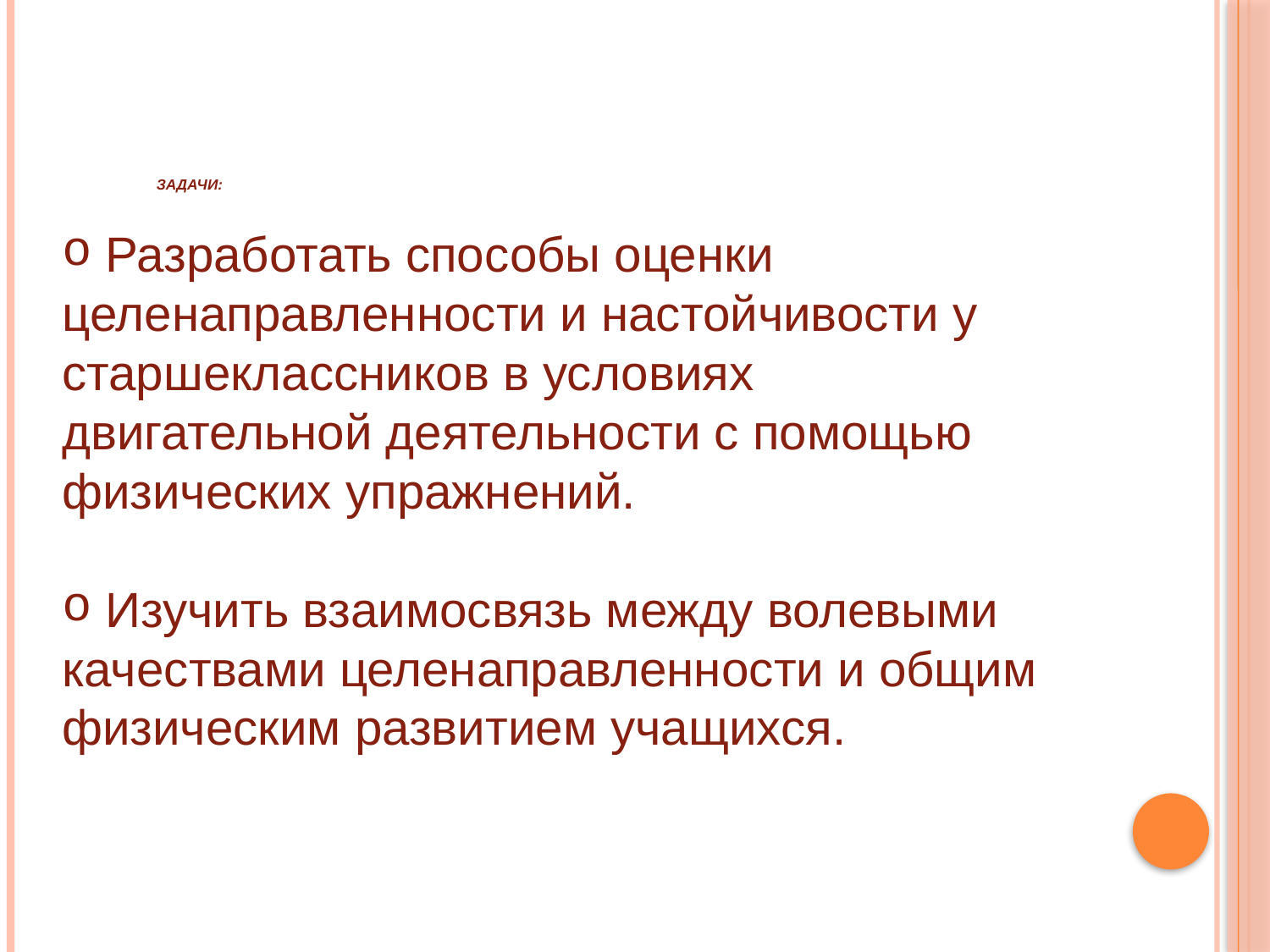

# Задачи:
 Разработать способы оценки целенаправленности и настойчивости у старшеклассников в условиях двигательной деятельности с помощью физических упражнений.

 Изучить взаимосвязь между волевыми качествами целенаправленности и общим физическим развитием учащихся.